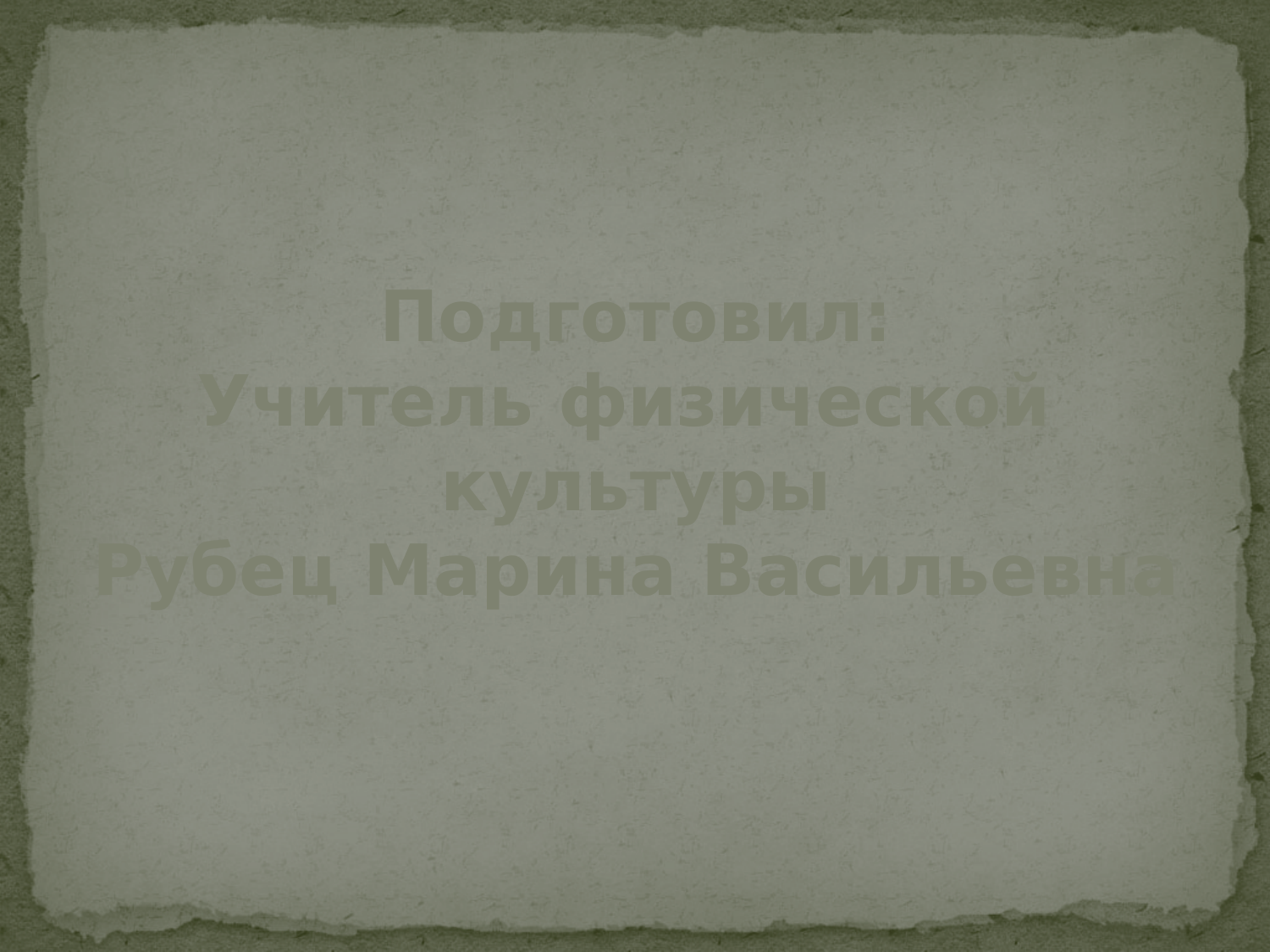

Подготовил:
Учитель физической
культуры
Рубец Марина Васильевна